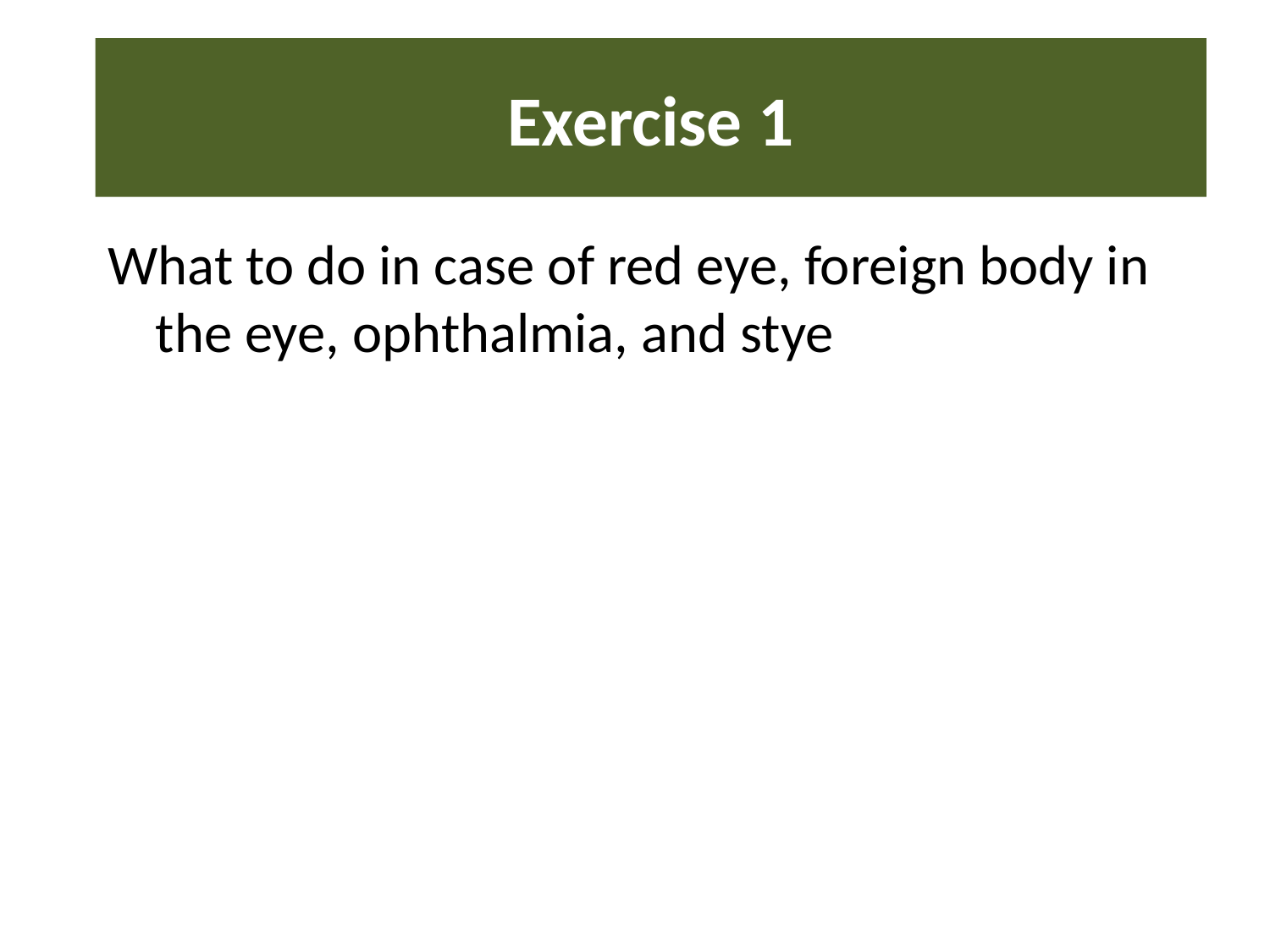

# Exercise 1
What to do in case of red eye, foreign body in the eye, ophthalmia, and stye